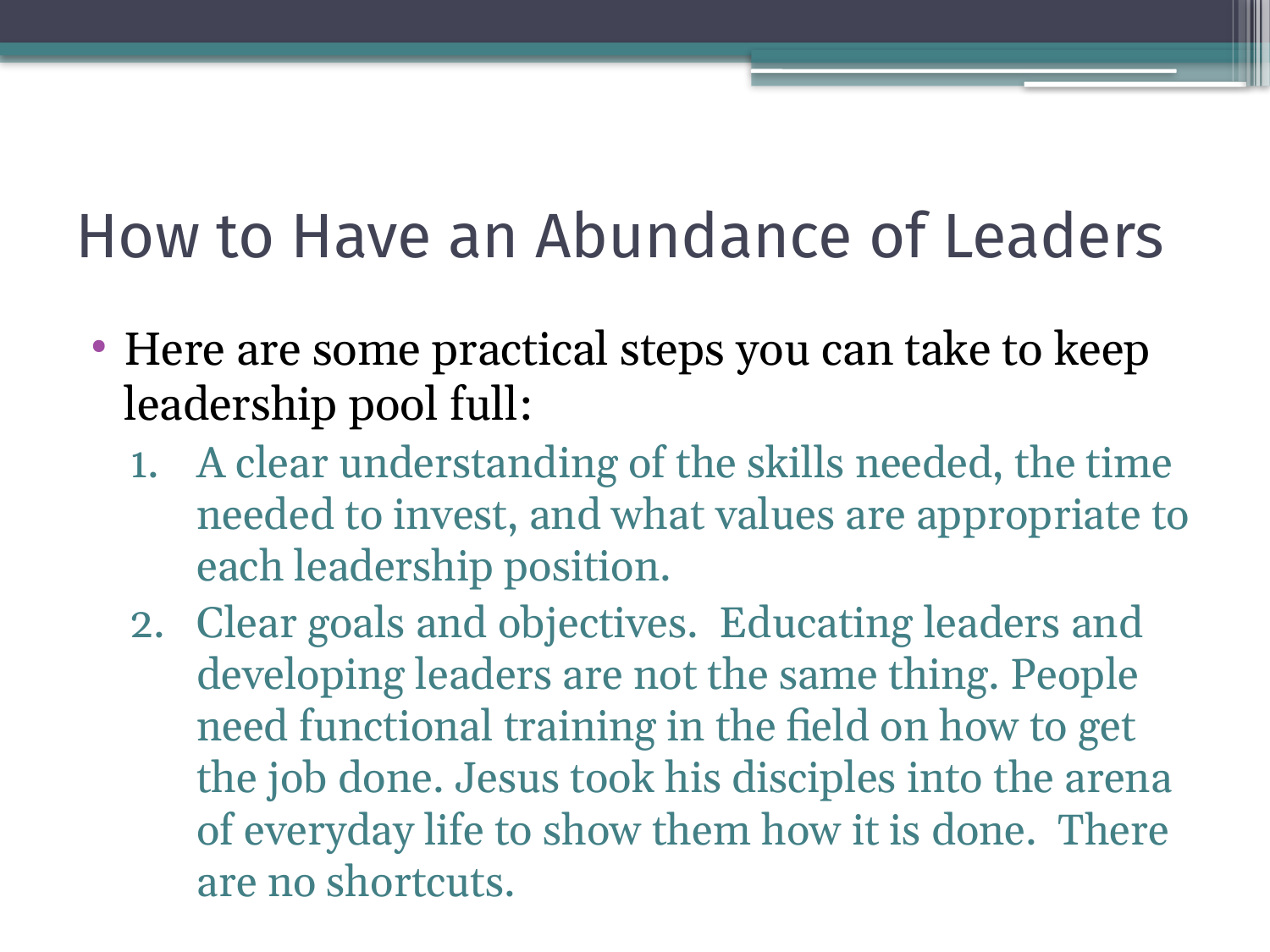

# How to Have an Abundance of Leaders
Here are some practical steps you can take to keep leadership pool full:
A clear understanding of the skills needed, the time needed to invest, and what values are appropriate to each leadership position.
Clear goals and objectives.  Educating leaders and developing leaders are not the same thing. People need functional training in the field on how to get the job done. Jesus took his disciples into the arena of everyday life to show them how it is done.  There are no shortcuts.